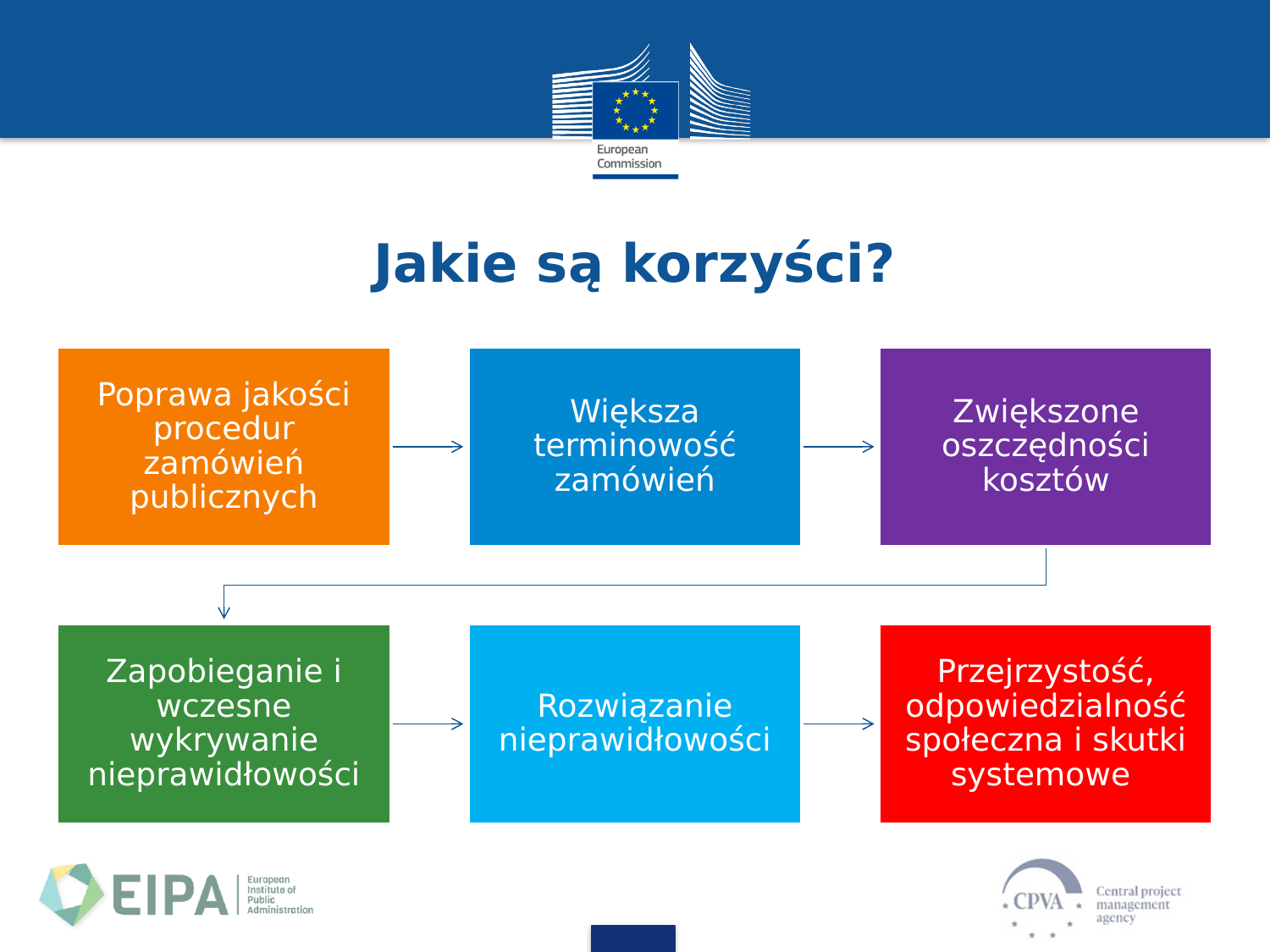

Jakie są korzyści?

Poprawa jakości procedur zamówień publicznych

Większa terminowość zamówień

Zwiększone oszczędności kosztów

Zapobieganie i wczesne wykrywanie nieprawidłowości

Rozwiązanie nieprawidłowości
Przejrzystość, odpowiedzialność społeczna i skutki systemowe